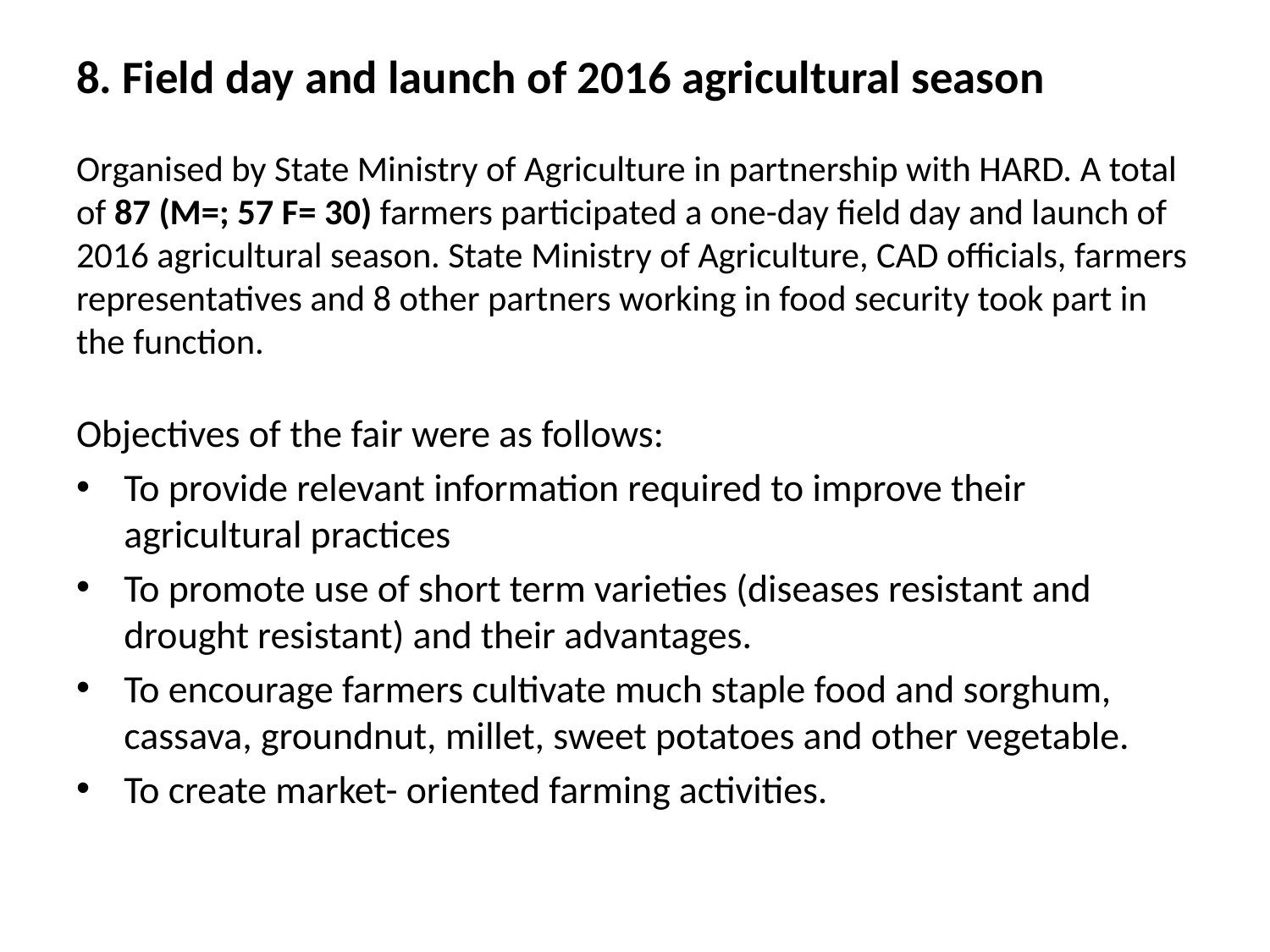

# 8. Field day and launch of 2016 agricultural season Organised by State Ministry of Agriculture in partnership with HARD. A total of 87 (M=; 57 F= 30) farmers participated a one-day field day and launch of 2016 agricultural season. State Ministry of Agriculture, CAD officials, farmers representatives and 8 other partners working in food security took part in the function.
Objectives of the fair were as follows:
To provide relevant information required to improve their agricultural practices
To promote use of short term varieties (diseases resistant and drought resistant) and their advantages.
To encourage farmers cultivate much staple food and sorghum, cassava, groundnut, millet, sweet potatoes and other vegetable.
To create market- oriented farming activities.